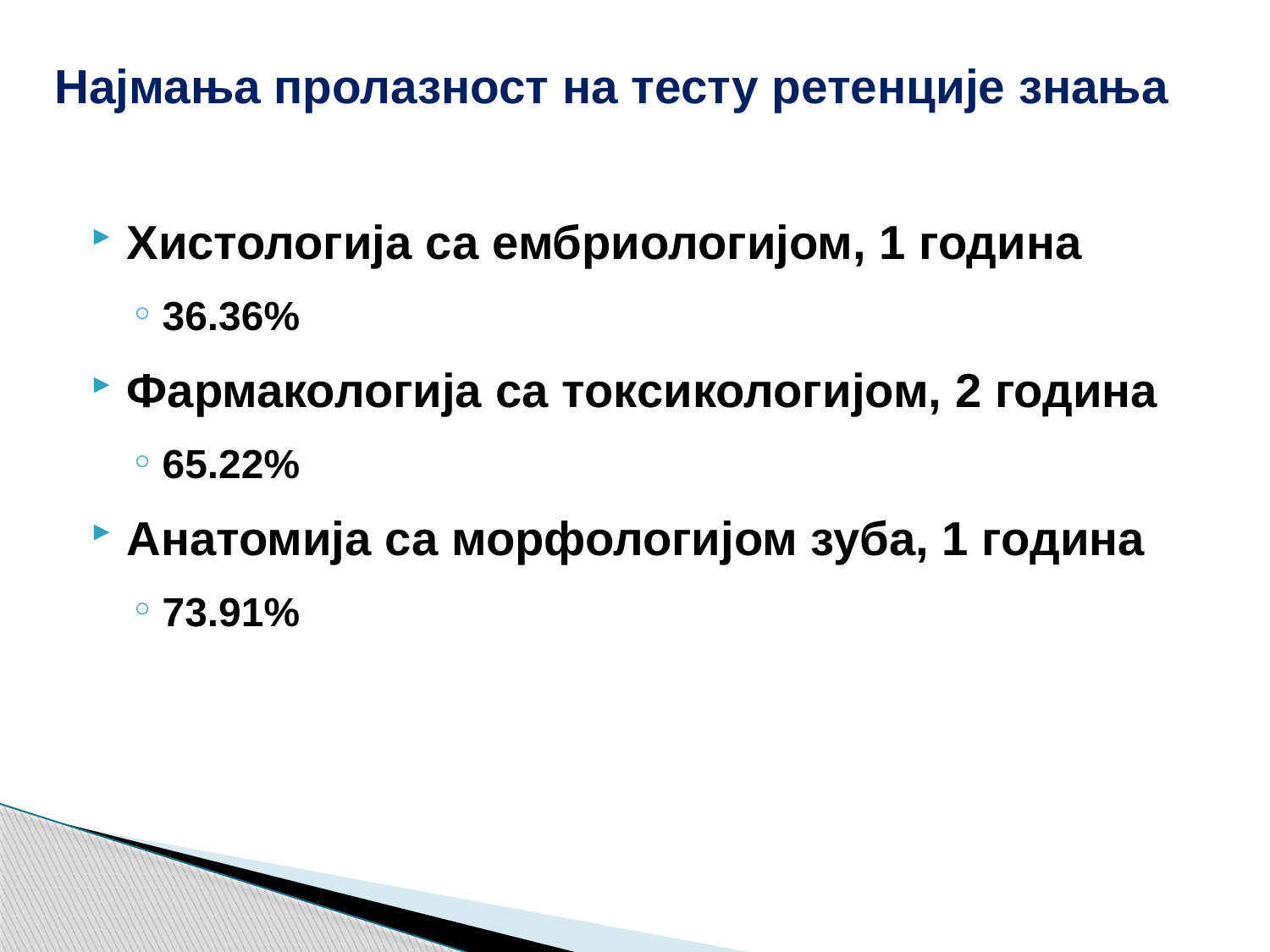

# Најмања пролазност на тесту ретенције знања
Хистологија са ембриологијом, 1 година
36.36%
Фармакологија са токсикологијом, 2 година
65.22%
Анатомија са морфологијом зуба, 1 година
73.91%